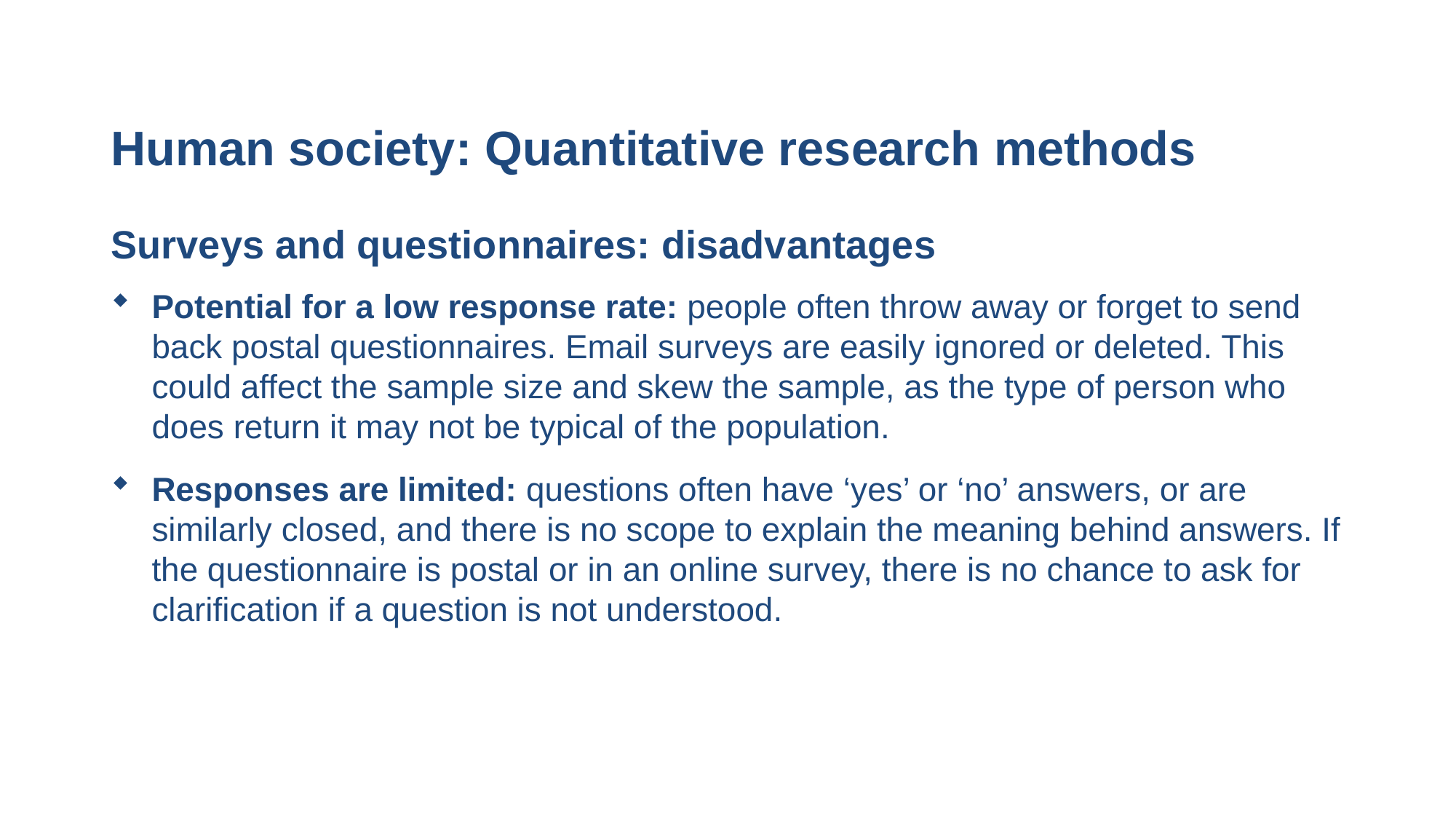

# Human society: Quantitative research methods
Surveys and questionnaires: disadvantages
Potential for a low response rate: people often throw away or forget to send back postal questionnaires. Email surveys are easily ignored or deleted. This could affect the sample size and skew the sample, as the type of person who does return it may not be typical of the population.
Responses are limited: questions often have ‘yes’ or ‘no’ answers, or are similarly closed, and there is no scope to explain the meaning behind answers. If the questionnaire is postal or in an online survey, there is no chance to ask for clarification if a question is not understood.